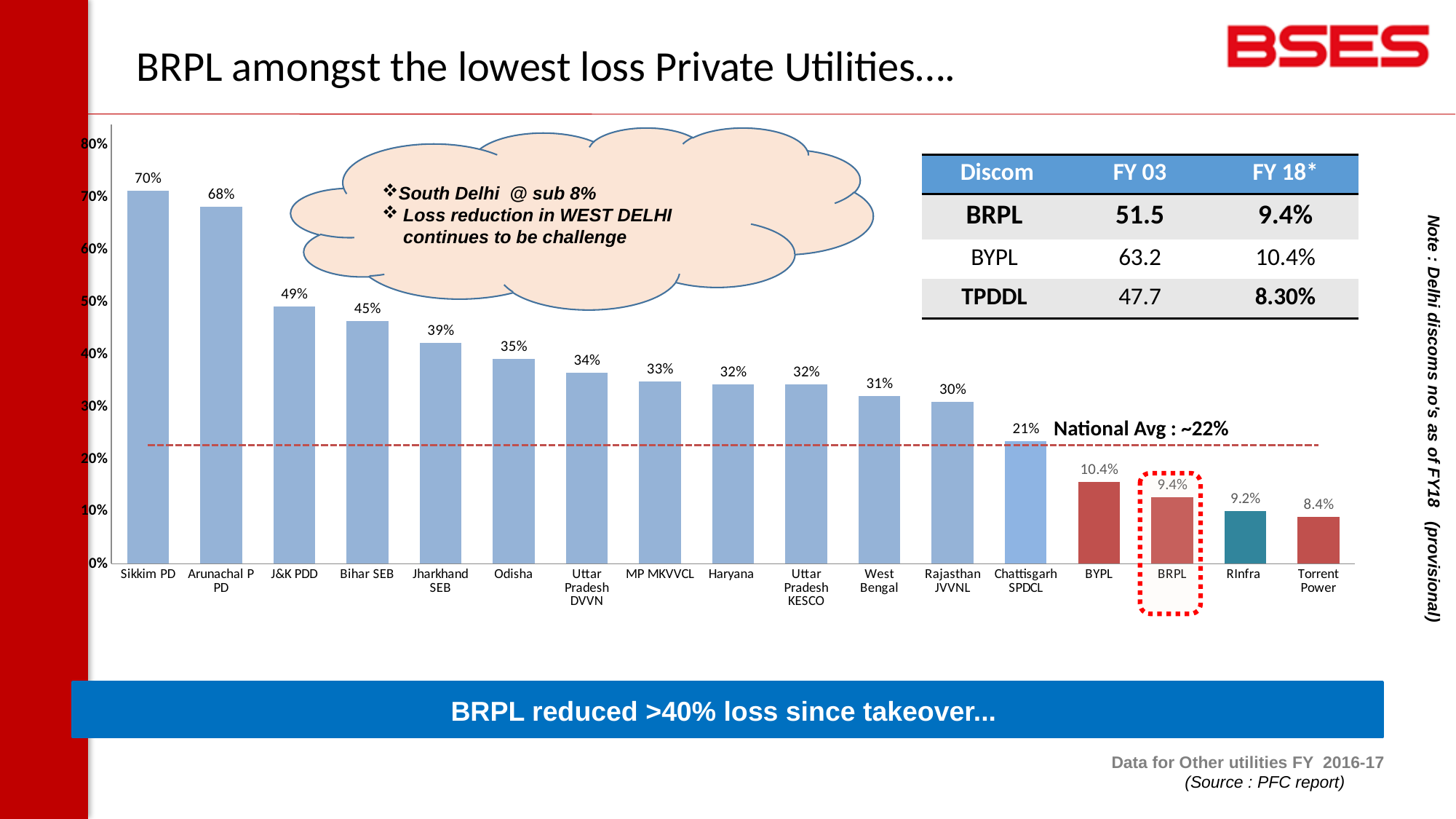

# BRPL amongst the lowest loss Private Utilities….

### Chart

| Category |  |  |
|---|---|---|
| Sikkim PD | 0.7123 | 0.227 |
| Arunachal P PD | 0.682 | 0.227 |
| J&K PDD | 0.4914000000000032 | 0.227 |
| Bihar SEB | 0.4633000000000003 | 0.227 |
| Jharkhand SEB | 0.4217 | 0.227 |
| Odisha | 0.39190000000000413 | 0.227 |
| Uttar Pradesh DVVN | 0.3647 | 0.227 |
| MP MKVVCL | 0.3483000000000031 | 0.227 |
| Haryana  | 0.3433000000000004 | 0.227 |
| Uttar Pradesh KESCO | 0.3429000000000003 | 0.227 |
| West Bengal | 0.3200000000000035 | 0.227 |
| Rajasthan JVVNL | 0.3100000000000024 | 0.227 |
| Chattisgarh SPDCL | 0.2337 | 0.227 |
| BYPL | 0.15680000000000024 | 0.227 |
| BRPL | 0.1268 | 0.227 |
| RInfra  | 0.1 | 0.227 |
| Torrent Power | 0.09000000000000002 | 0.227 |
South Delhi  @ sub 8%
Loss reduction in WEST DELHI continues to be challenge
| Discom | FY 03 | FY 18\* |
| --- | --- | --- |
| BRPL | 51.5 | 9.4% |
| BYPL | 63.2 | 10.4% |
| TPDDL | 47.7 | 8.30% |
Note : Delhi discoms no's as of FY18   (provisional)
National Avg : ~22%

BRPL reduced >40% loss since takeover...
Data for Other utilities FY  2016-17%
  (Source : PFC report)